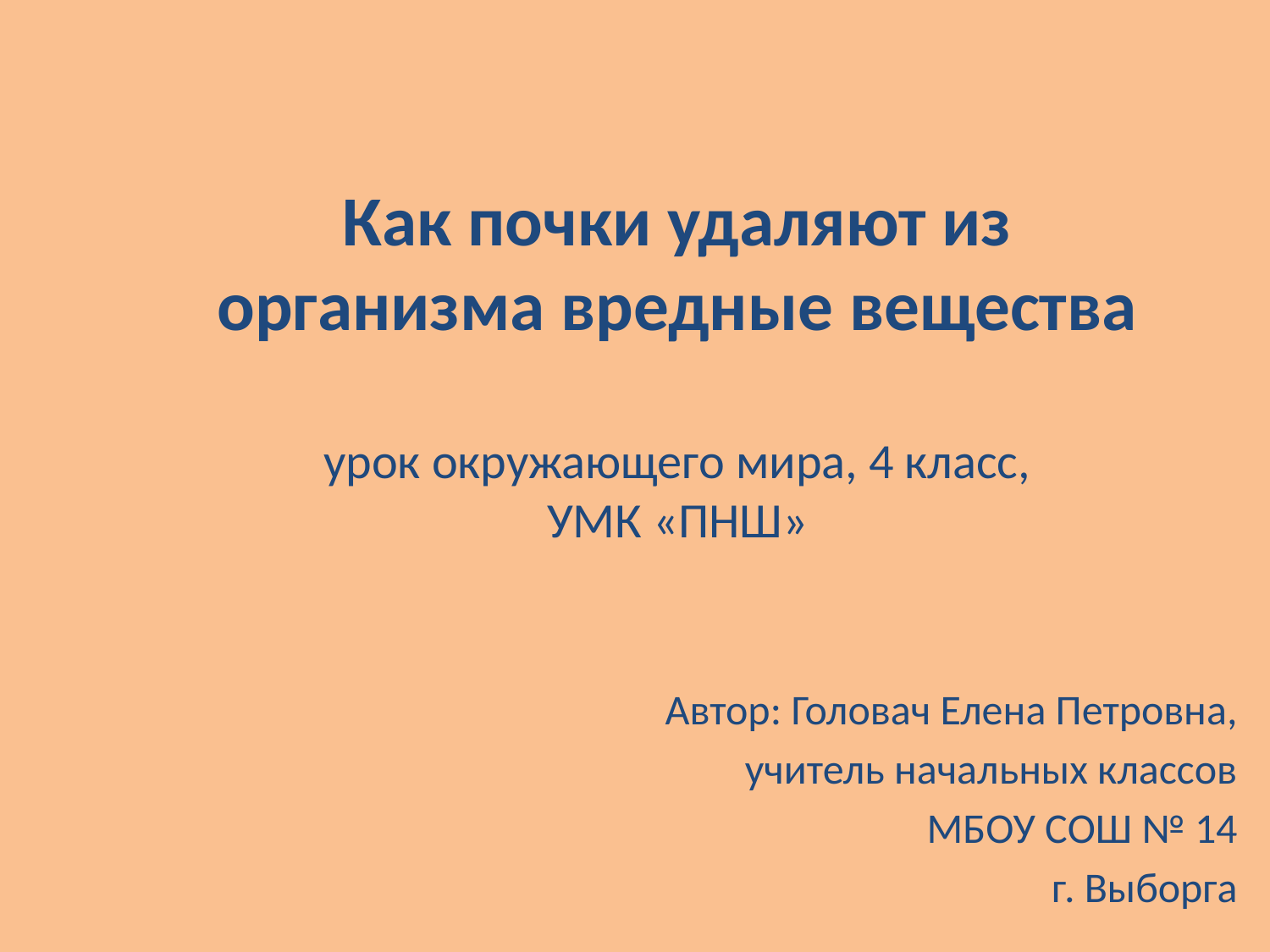

Как почки удаляют из организма вредные вещества

урок окружающего мира, 4 класс,
УМК «ПНШ»
Автор: Головач Елена Петровна,
учитель начальных классов
МБОУ СОШ № 14
г. Выборга